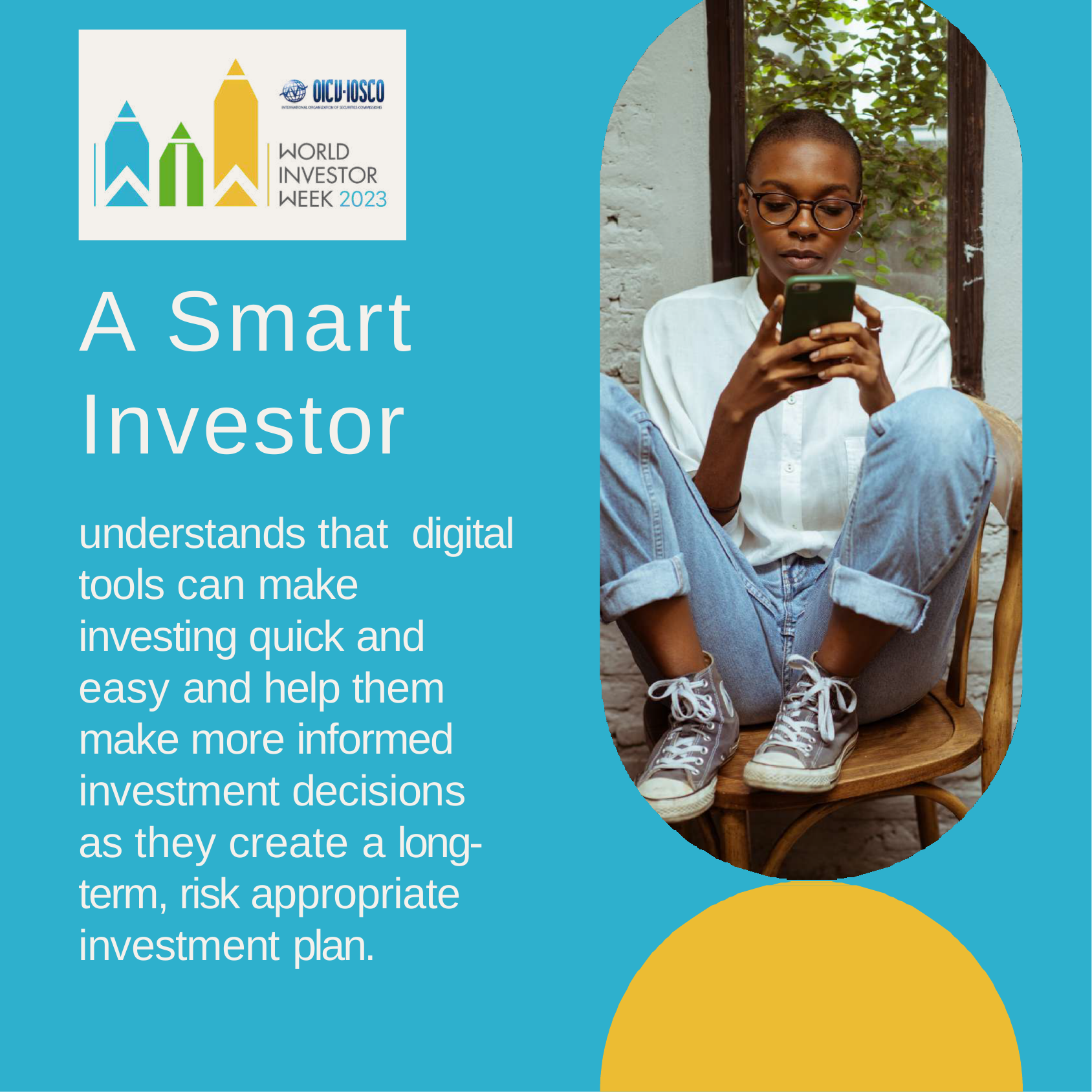

# A Smart  Investor
understands that  digital tools can make  investing quick and  easy and help them  make more informed  investment decisions  as they create a long-  term, risk appropriate  investment plan.